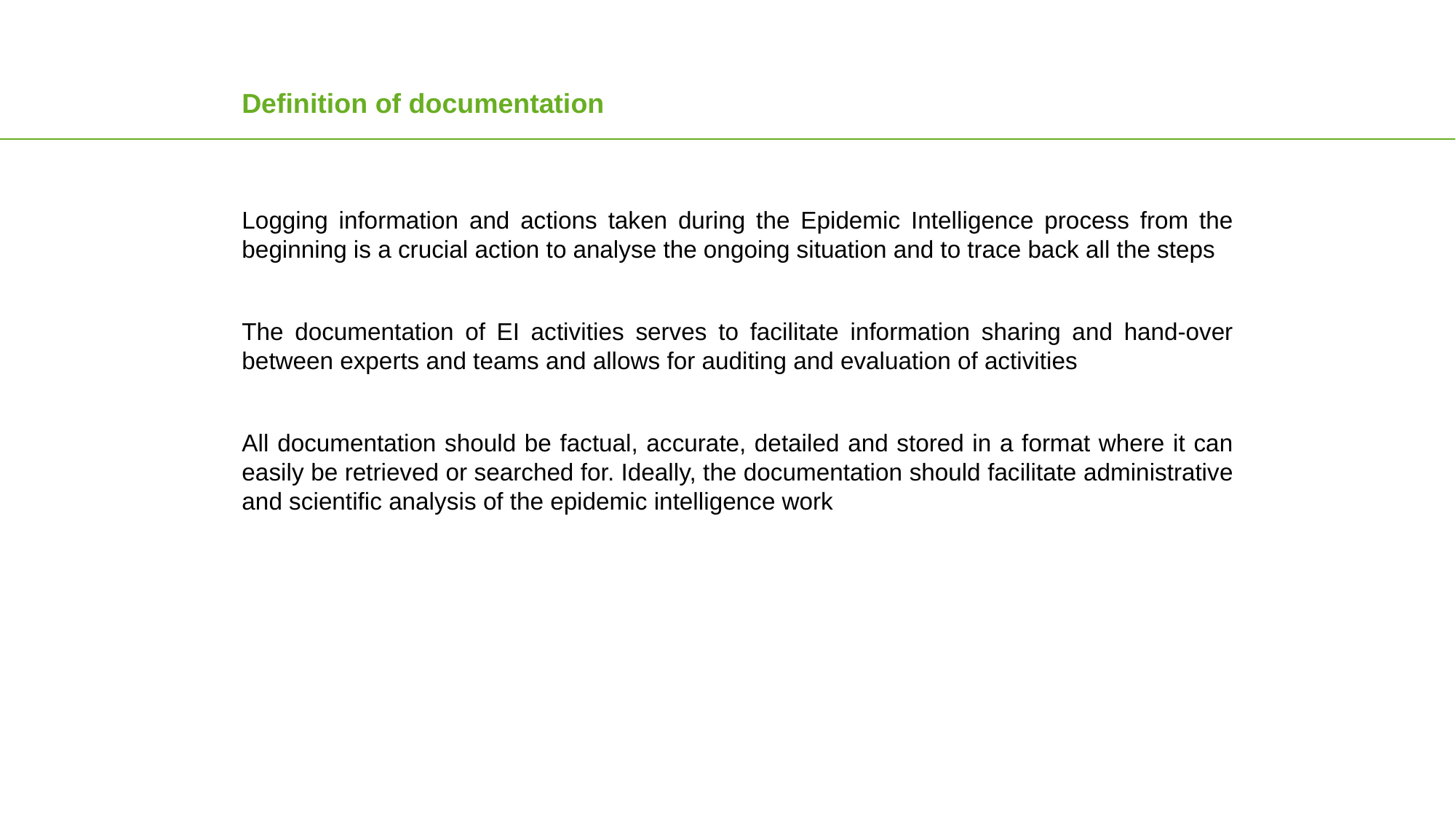

Definition of documentation
Logging information and actions taken during the Epidemic Intelligence process from the beginning is a crucial action to analyse the ongoing situation and to trace back all the steps

The documentation of EI activities serves to facilitate information sharing and hand-over between experts and teams and allows for auditing and evaluation of activities

All documentation should be factual, accurate, detailed and stored in a format where it can easily be retrieved or searched for. Ideally, the documentation should facilitate administrative and scientific analysis of the epidemic intelligence work